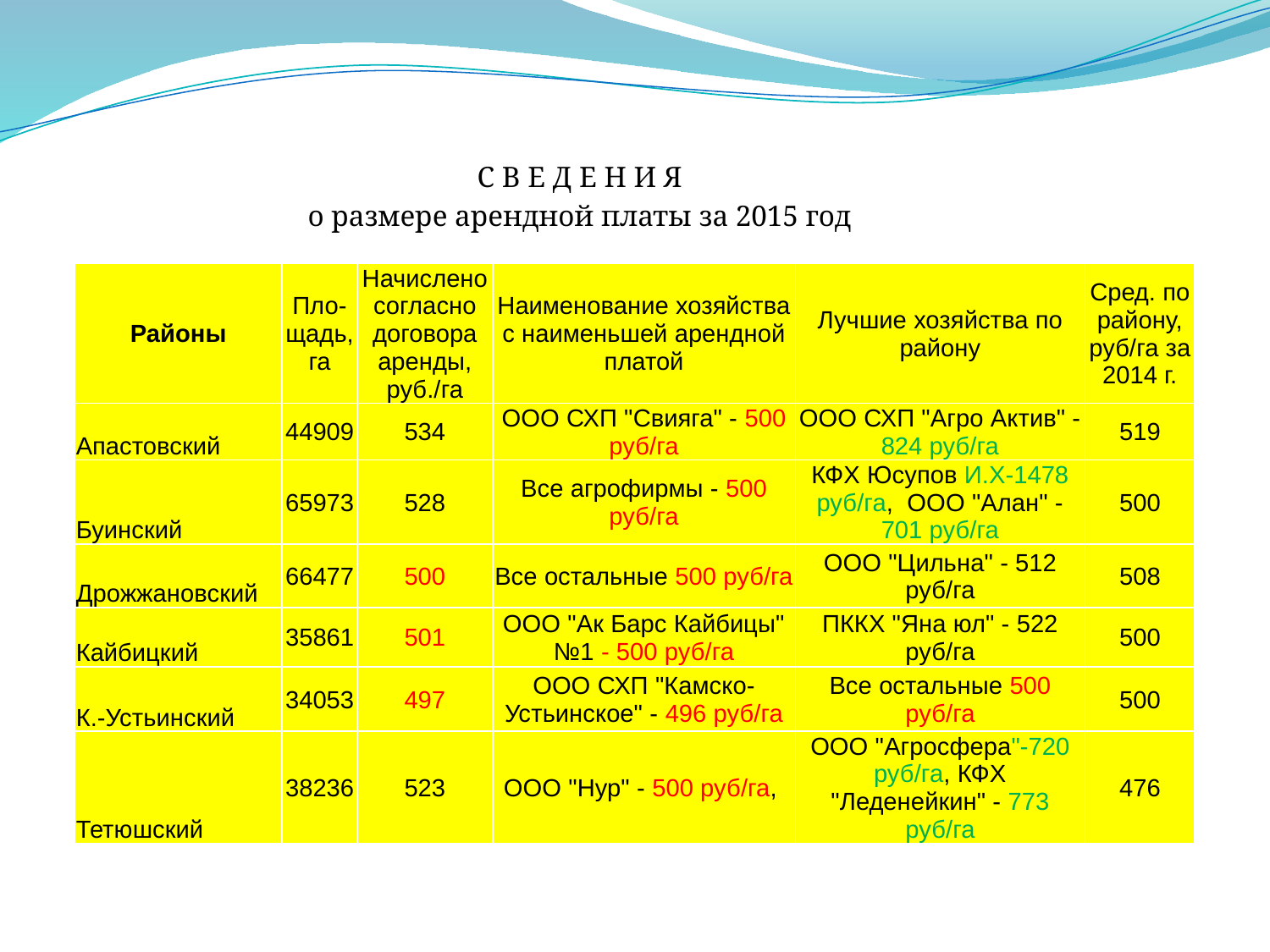

| С В Е Д Е Н И Я |  |  |  |  |  |
| --- | --- | --- | --- | --- | --- |
| о размере арендной платы за 2015 год |  |  |  |  |  |
|  |  |  |  |  |  |
| Районы | Пло-щадь, га | Начислено согласно договора аренды, руб./га | Наименование хозяйства с наименьшей арендной платой | Лучшие хозяйства по району | Сред. по району, руб/га за 2014 г. |
| Апастовский | 44909 | 534 | ООО СХП "Свияга" - 500 руб/га | ООО СХП "Агро Актив" - 824 руб/га | 519 |
| Буинский | 65973 | 528 | Все агрофирмы - 500 руб/га | КФХ Юсупов И.Х-1478 руб/га, ООО "Алан" - 701 руб/га | 500 |
| Дрожжановский | 66477 | 500 | Все остальные 500 руб/га | ООО "Цильна" - 512 руб/га | 508 |
| Кайбицкий | 35861 | 501 | ООО "Ак Барс Кайбицы" №1 - 500 руб/га | ПККХ "Яна юл" - 522 руб/га | 500 |
| К.-Устьинский | 34053 | 497 | ООО СХП "Камско-Устьинское" - 496 руб/га | Все остальные 500 руб/га | 500 |
| Тетюшский | 38236 | 523 | ООО "Нур" - 500 руб/га, | ООО "Агросфера"-720 руб/га, КФХ "Леденейкин" - 773 руб/га | 476 |